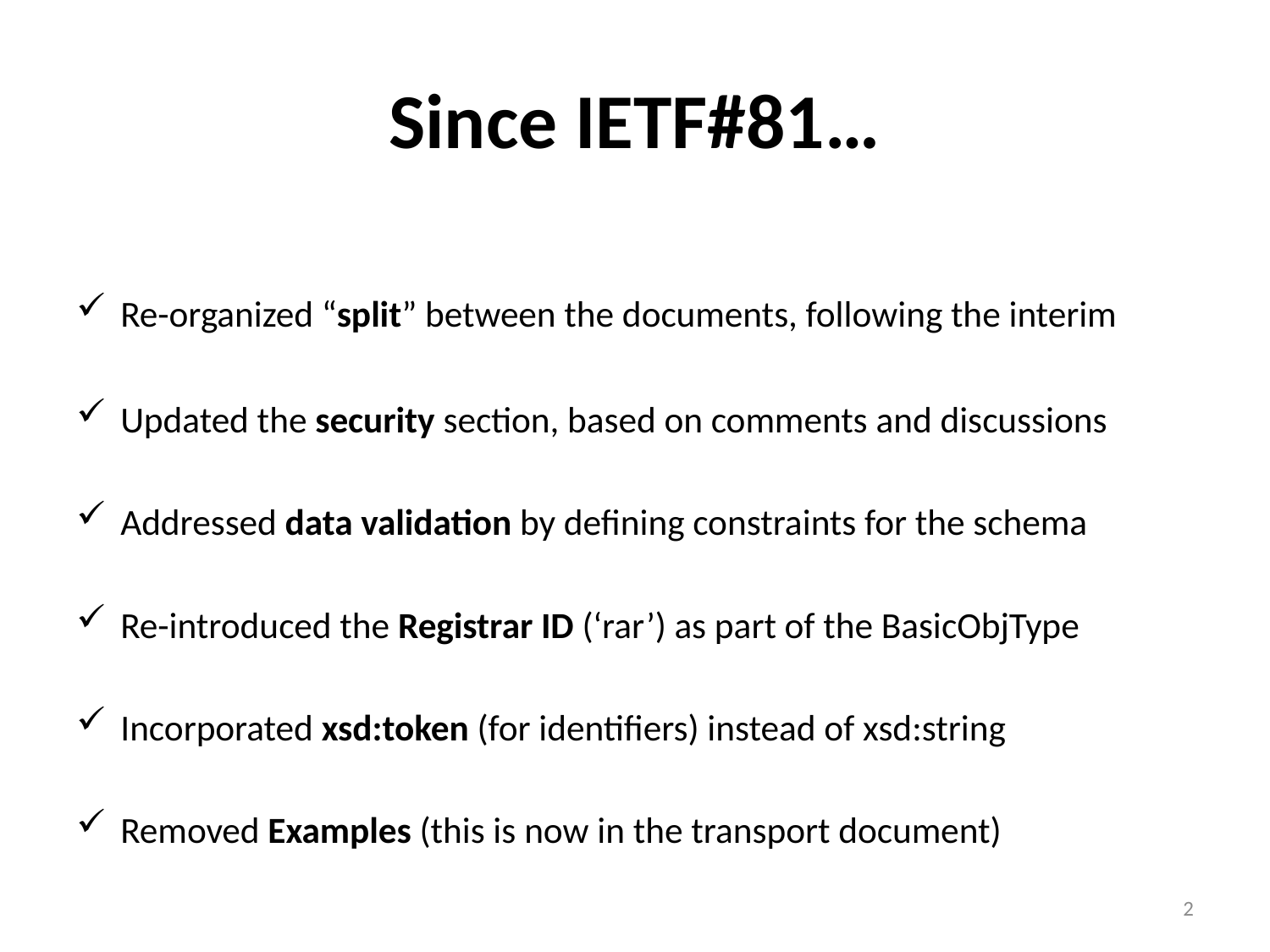

# Since IETF#81…
Re-organized “split” between the documents, following the interim

Updated the security section, based on comments and discussions

Addressed data validation by defining constraints for the schema

Re-introduced the Registrar ID (‘rar’) as part of the BasicObjType

Incorporated xsd:token (for identifiers) instead of xsd:string

Removed Examples (this is now in the transport document)

2